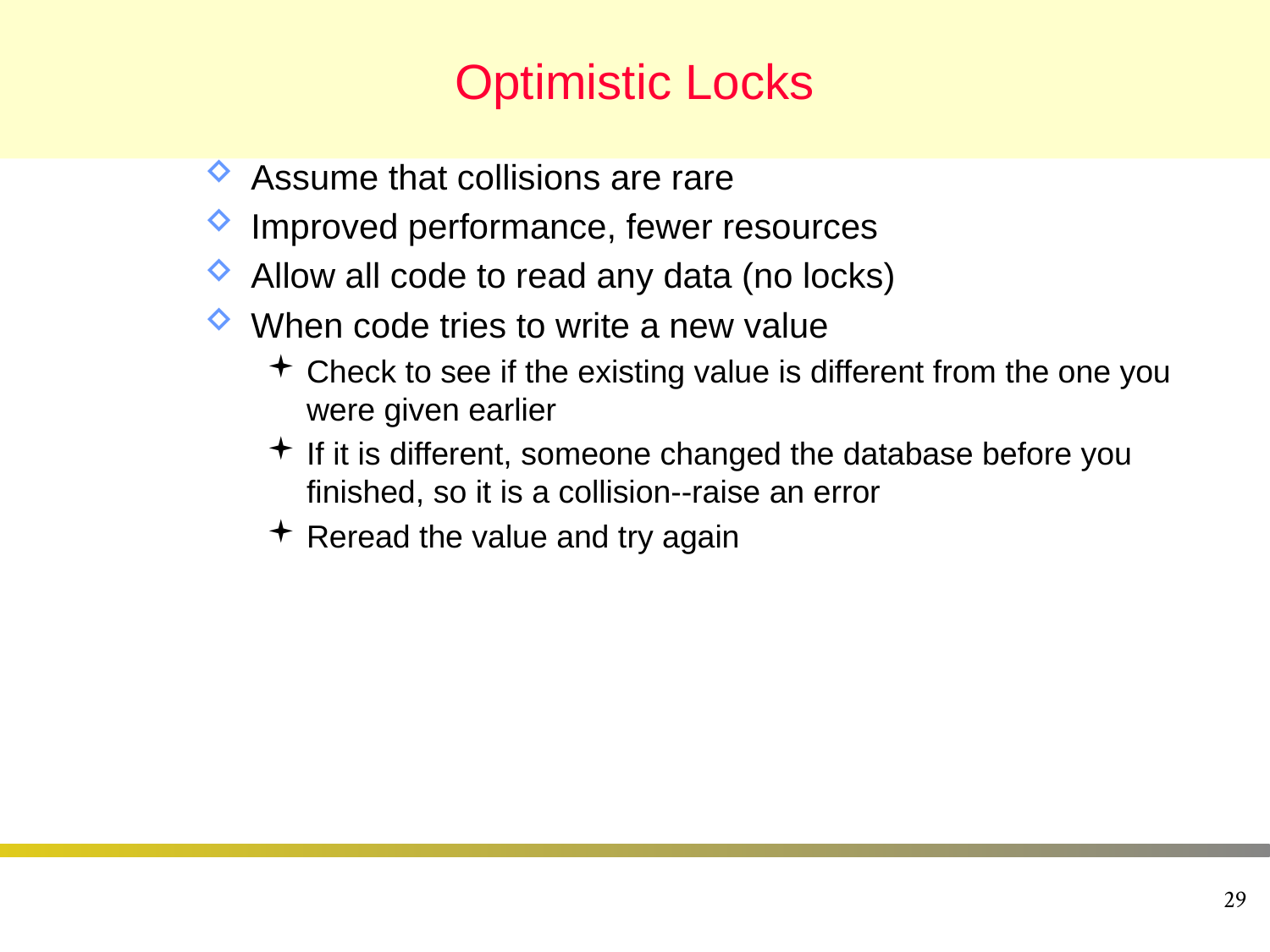

# Optimistic Locks
Assume that collisions are rare
Improved performance, fewer resources
Allow all code to read any data (no locks)
When code tries to write a new value
Check to see if the existing value is different from the one you were given earlier
If it is different, someone changed the database before you finished, so it is a collision--raise an error
Reread the value and try again
29